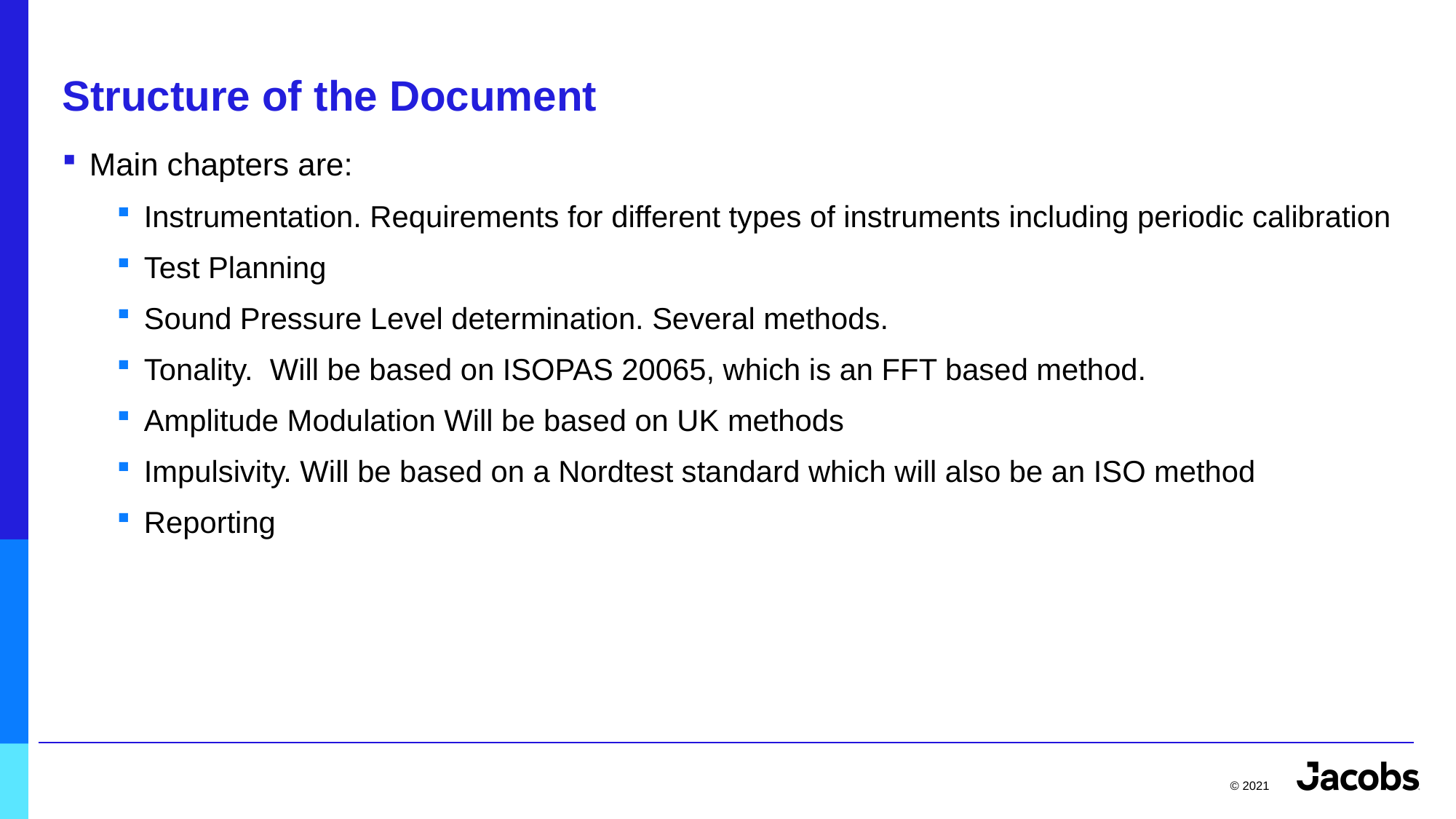

# Structure of the Document
Main chapters are:
Instrumentation. Requirements for different types of instruments including periodic calibration
Test Planning
Sound Pressure Level determination. Several methods.
Tonality.  Will be based on ISOPAS 20065, which is an FFT based method.
Amplitude Modulation Will be based on UK methods
Impulsivity. Will be based on a Nordtest standard which will also be an ISO method
Reporting